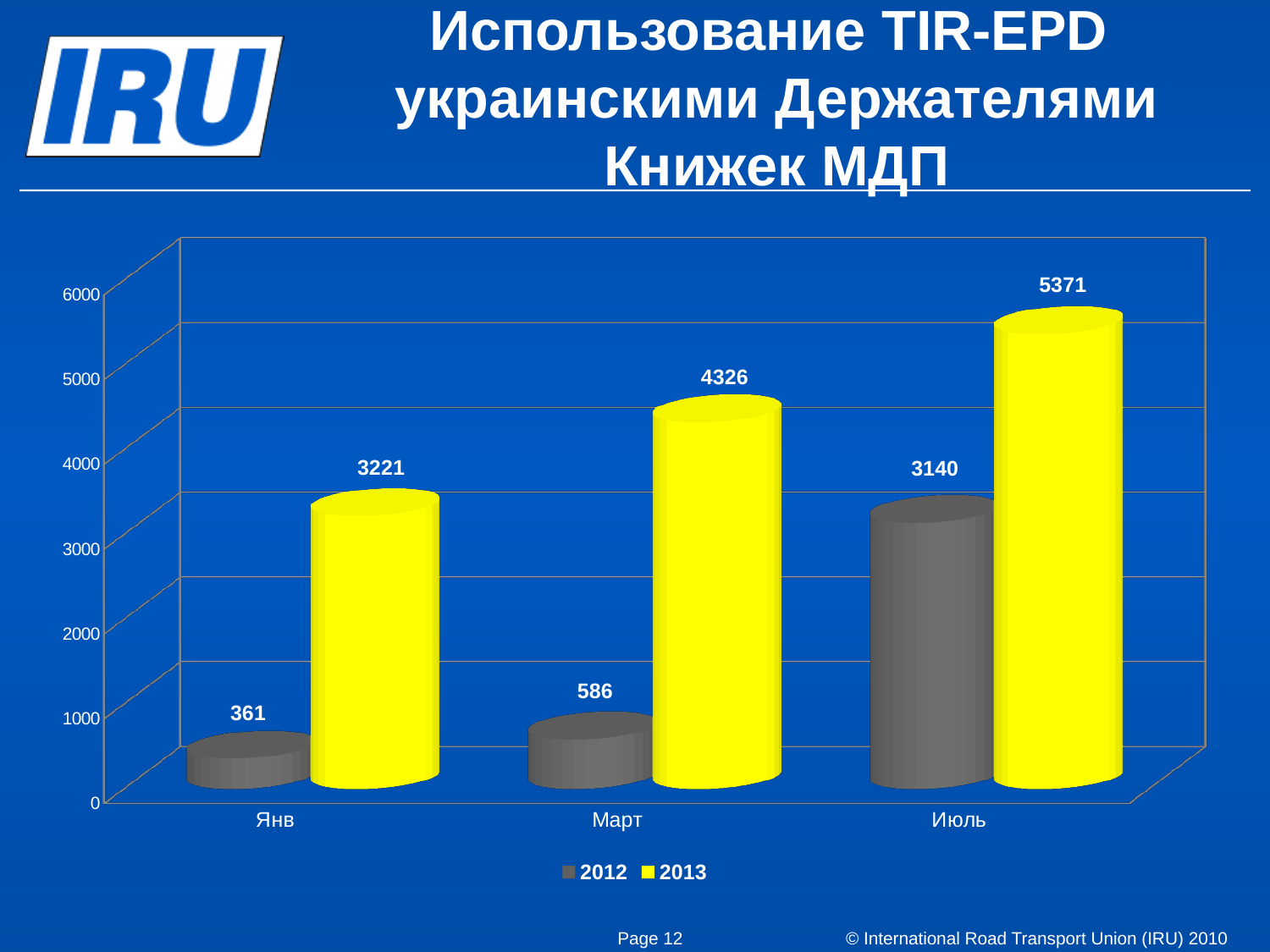

# Использование TIR-EPD  украинскими Держателями Книжек МДП

[unsupported chart]

Page 12
© International Road Transport Union (IRU) 2010